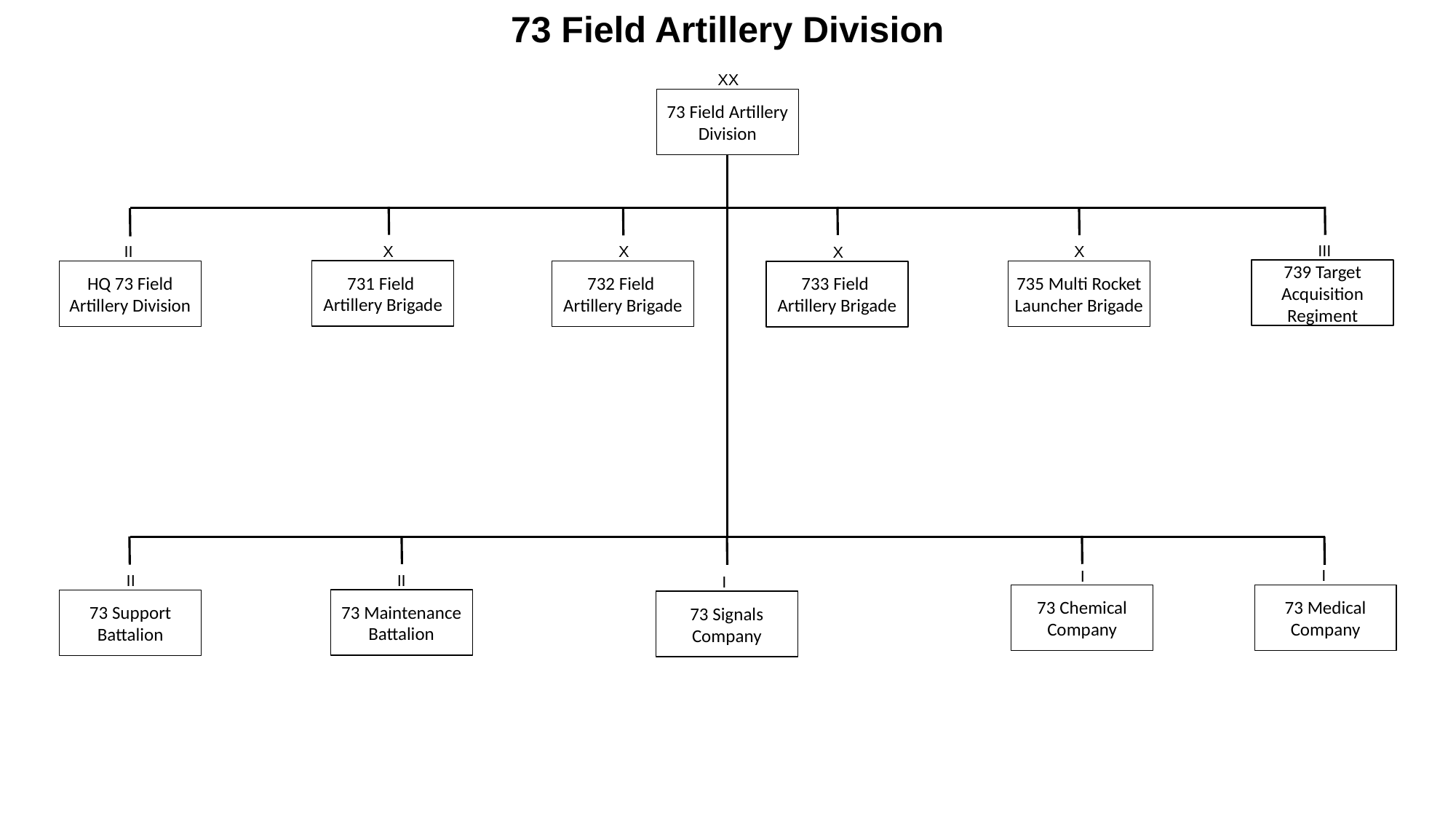

# 73 Field Artillery Division
XX
73 Field Artillery
Division
III
X
II
X
X
X
739 Target
Acquisition Regiment
731 Field
Artillery Brigade
HQ 73 Field
Artillery Division
732 Field
Artillery Brigade
735 Multi Rocket
Launcher Brigade
733 Field
Artillery Brigade
I
I
II
II
I
73 Chemical
Company
73 Medical
Company
73 Maintenance
Battalion
73 Support
Battalion
73 Signals
Company